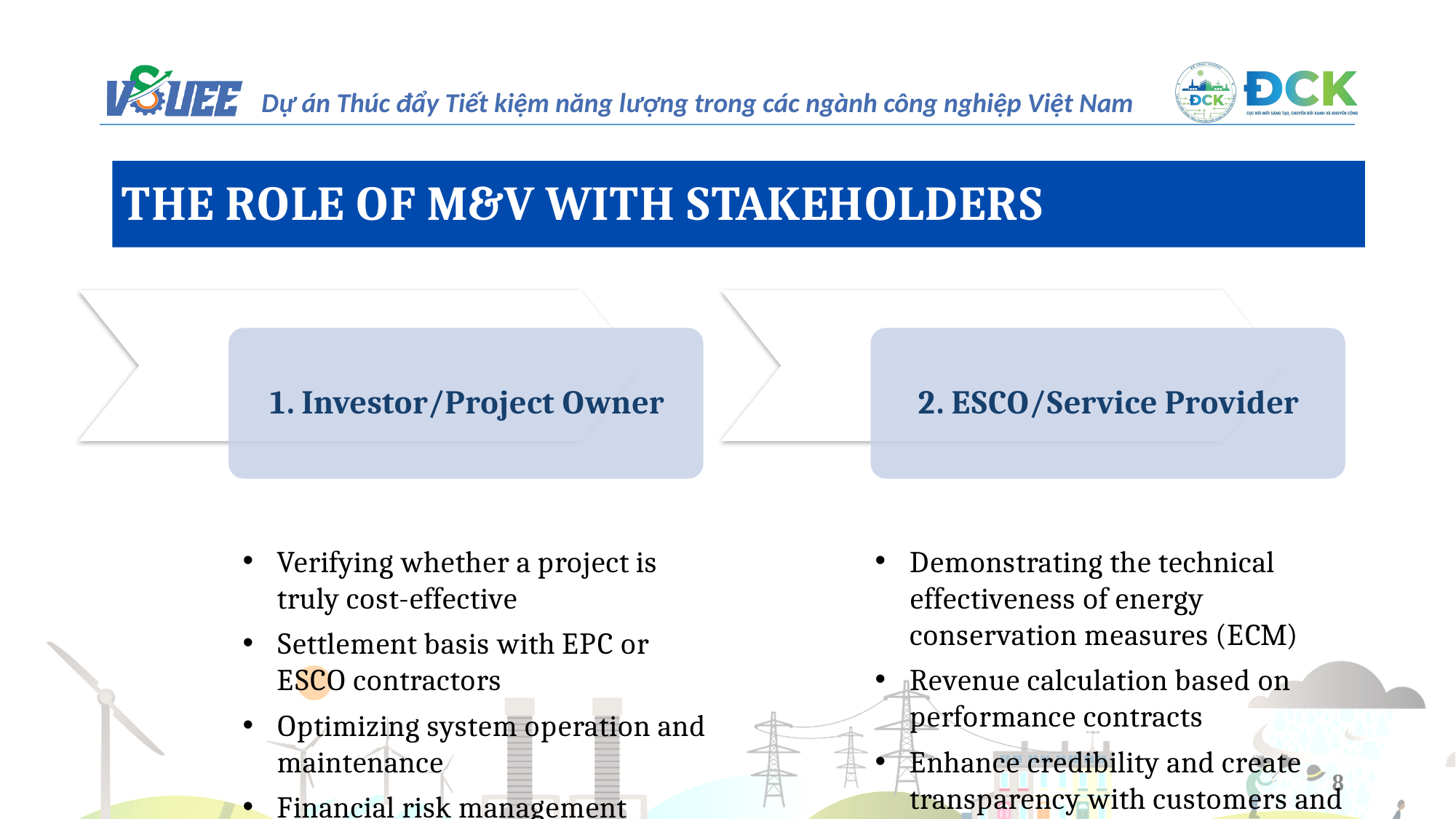

THE ROLE OF M&V WITH STAKEHOLDERS

1. Investor/Project Owner
2. ESCO/Service Provider
Verifying whether a project is truly cost-effective
Settlement basis with EPC or ESCO contractors
Optimizing system operation and maintenance
Financial risk management
Demonstrating the technical effectiveness of energy conservation measures (ECM)
Revenue calculation based on performance contracts
Enhance credibility and create transparency with customers and financers
8